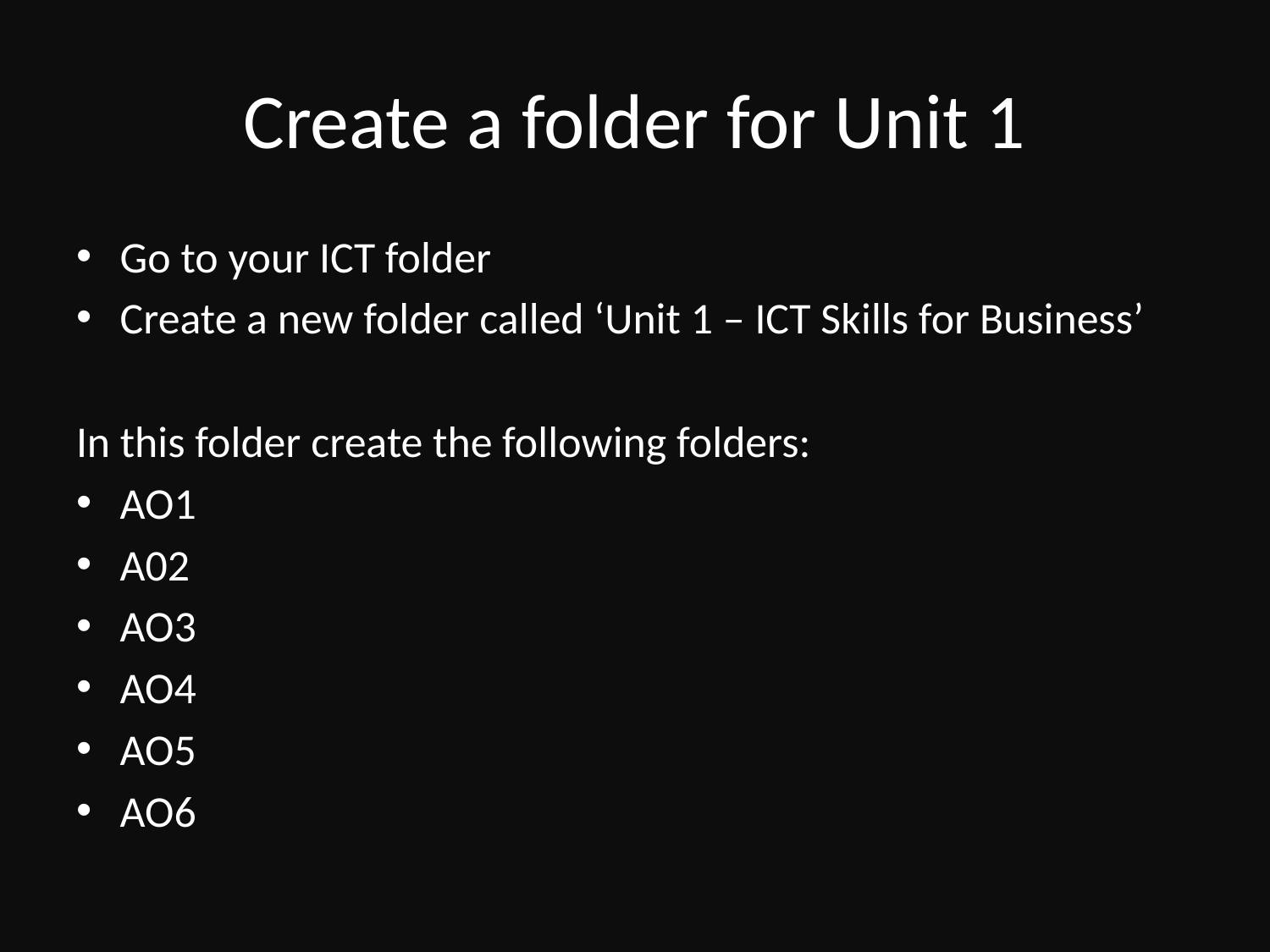

# Create a folder for Unit 1
Go to your ICT folder
Create a new folder called ‘Unit 1 – ICT Skills for Business’

In this folder create the following folders:
AO1
A02
AO3
AO4
AO5
AO6